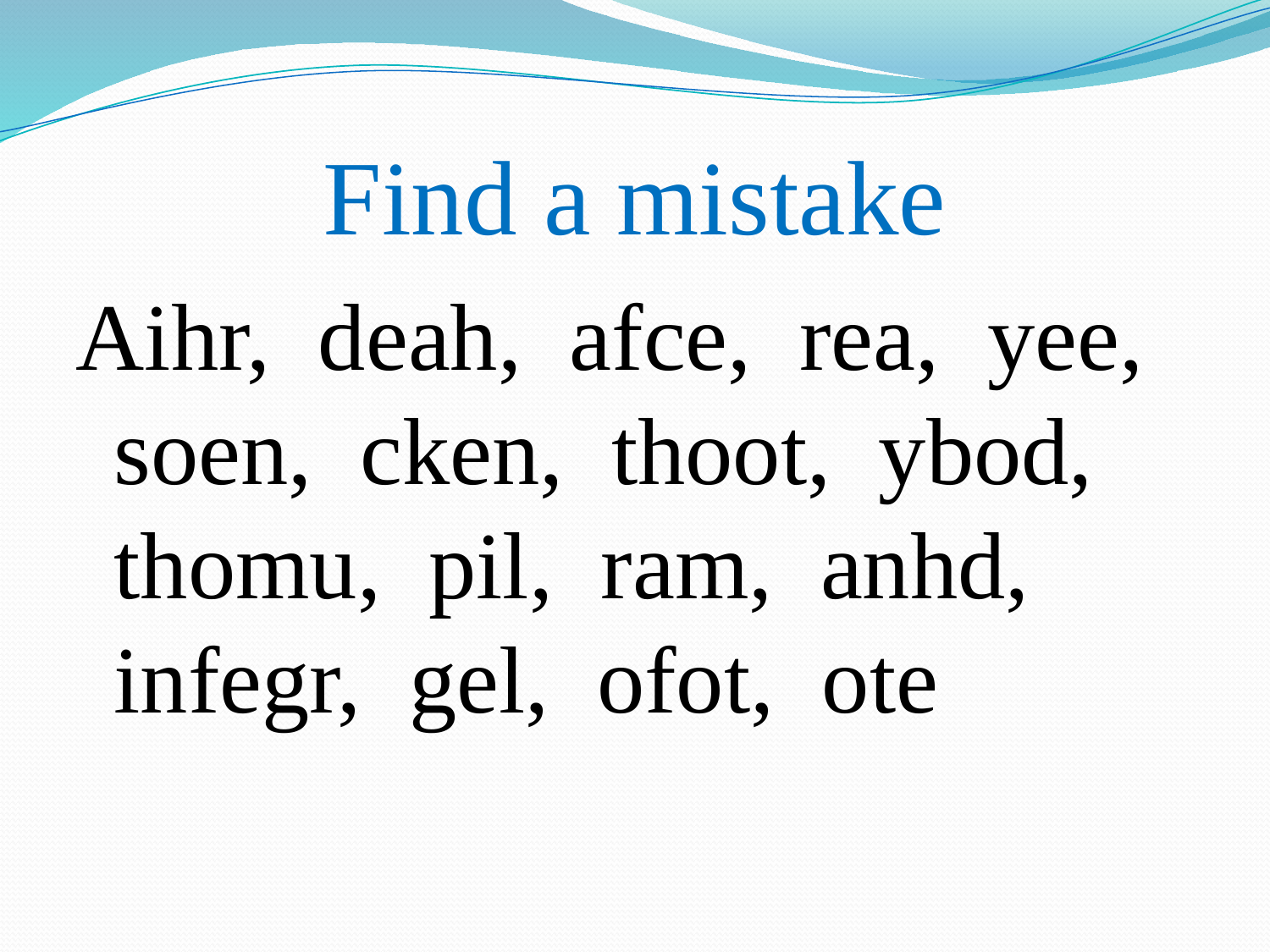

# Find a mistake
Aihr,  deah,  afce,  rea,  yee,  soen,  cken,  thoot,  ybod, thomu,  pil,  ram,  anhd,  infegr,  gel,  ofot,  ote